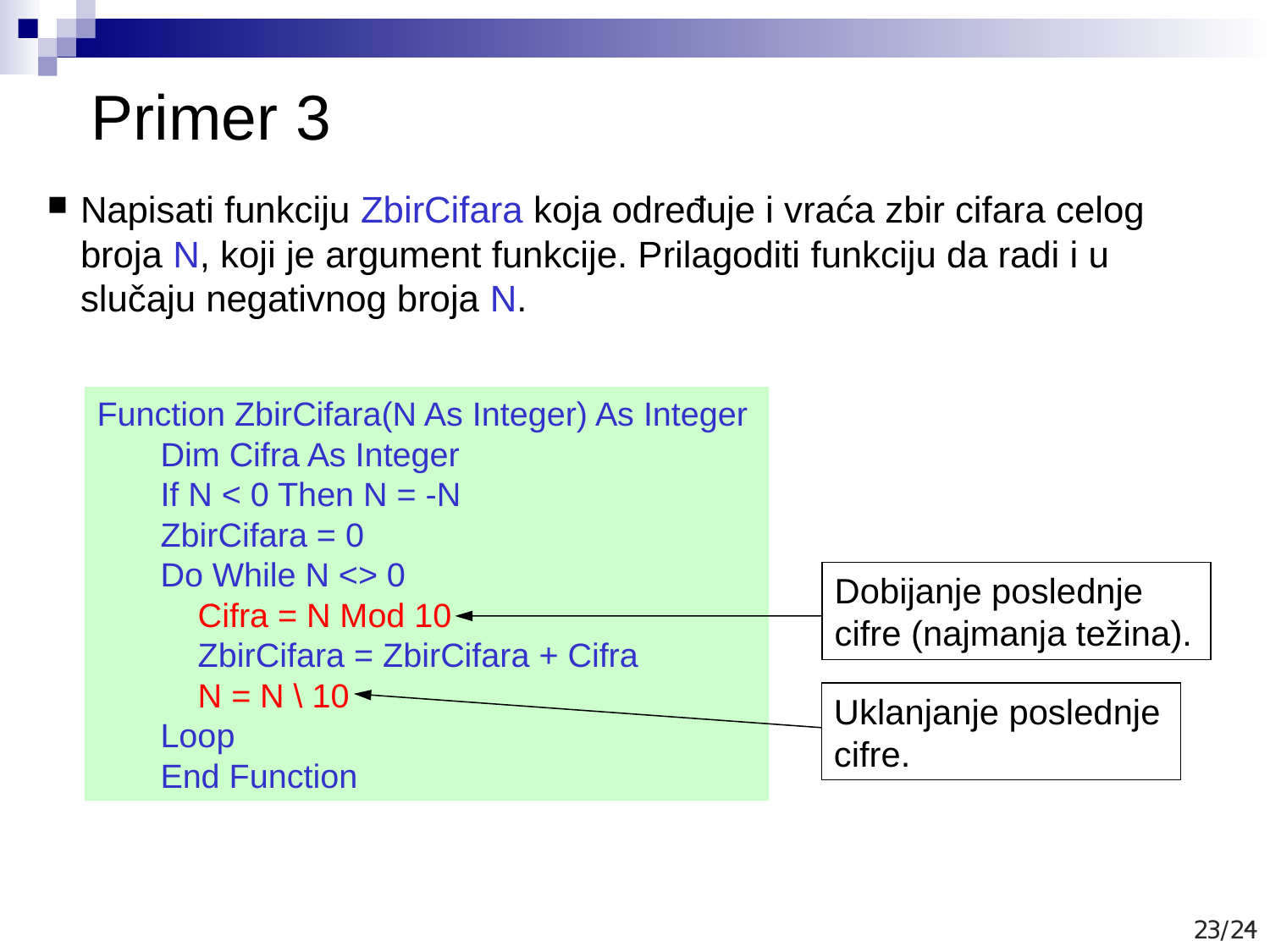

# Primer 3
Napisati funkciju ZbirCifara koja određuje i vraća zbir cifara celog broja N, koji je argument funkcije. Prilagoditi funkciju da radi i u slučaju negativnog broja N.
Function ZbirCifara(N As Integer) As Integer
Dim Cifra As Integer
If N < 0 Then N = -N
ZbirCifara = 0
Do While N <> 0
    Cifra = N Mod 10
    ZbirCifara = ZbirCifara + Cifra
    N = N \ 10
Loop
End Function
Dobijanje poslednje cifre (najmanja težina).

Uklanjanje poslednje cifre.

23/24